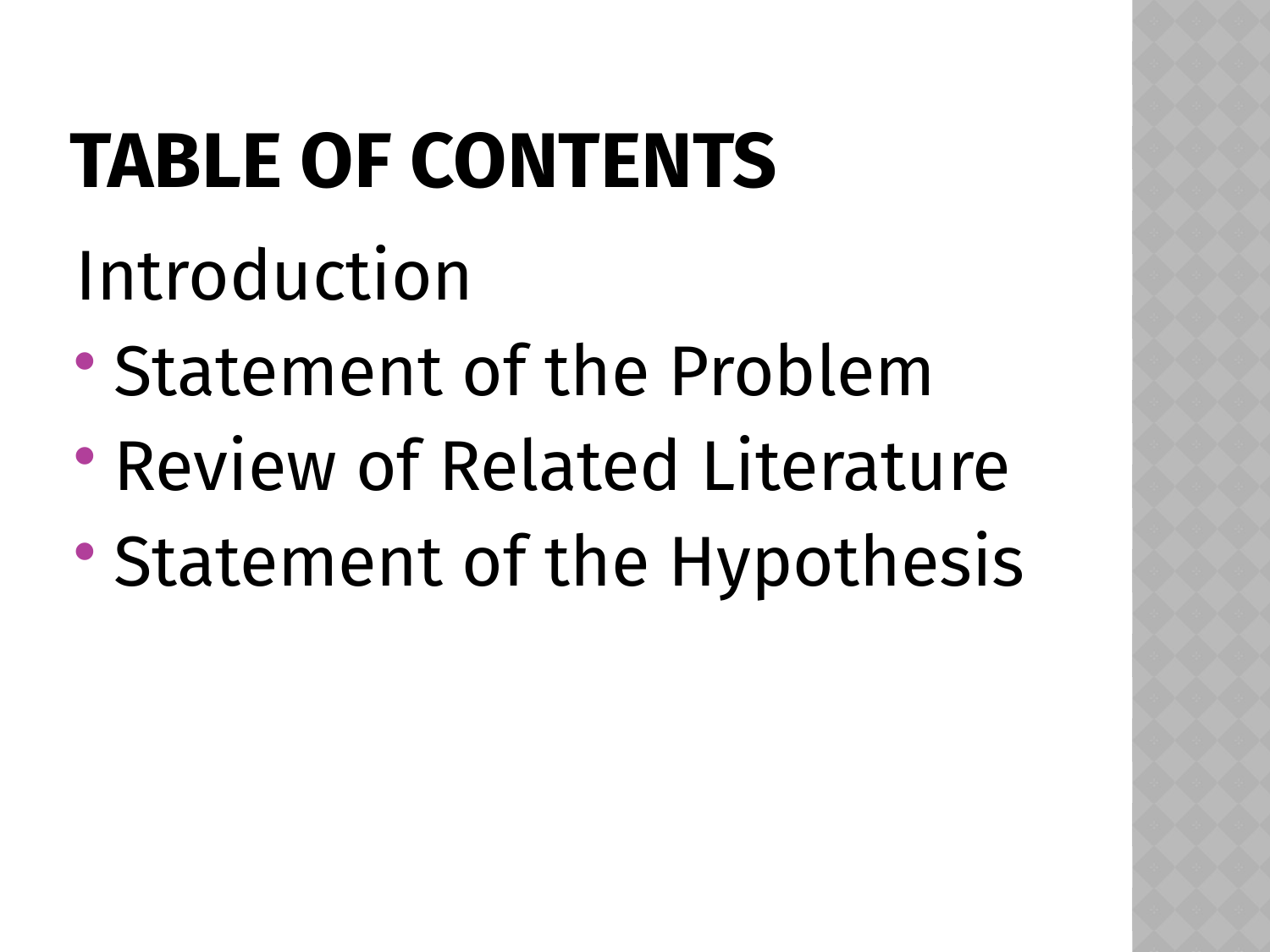

# Table of contents
Introduction
Statement of the Problem
Review of Related Literature
Statement of the Hypothesis